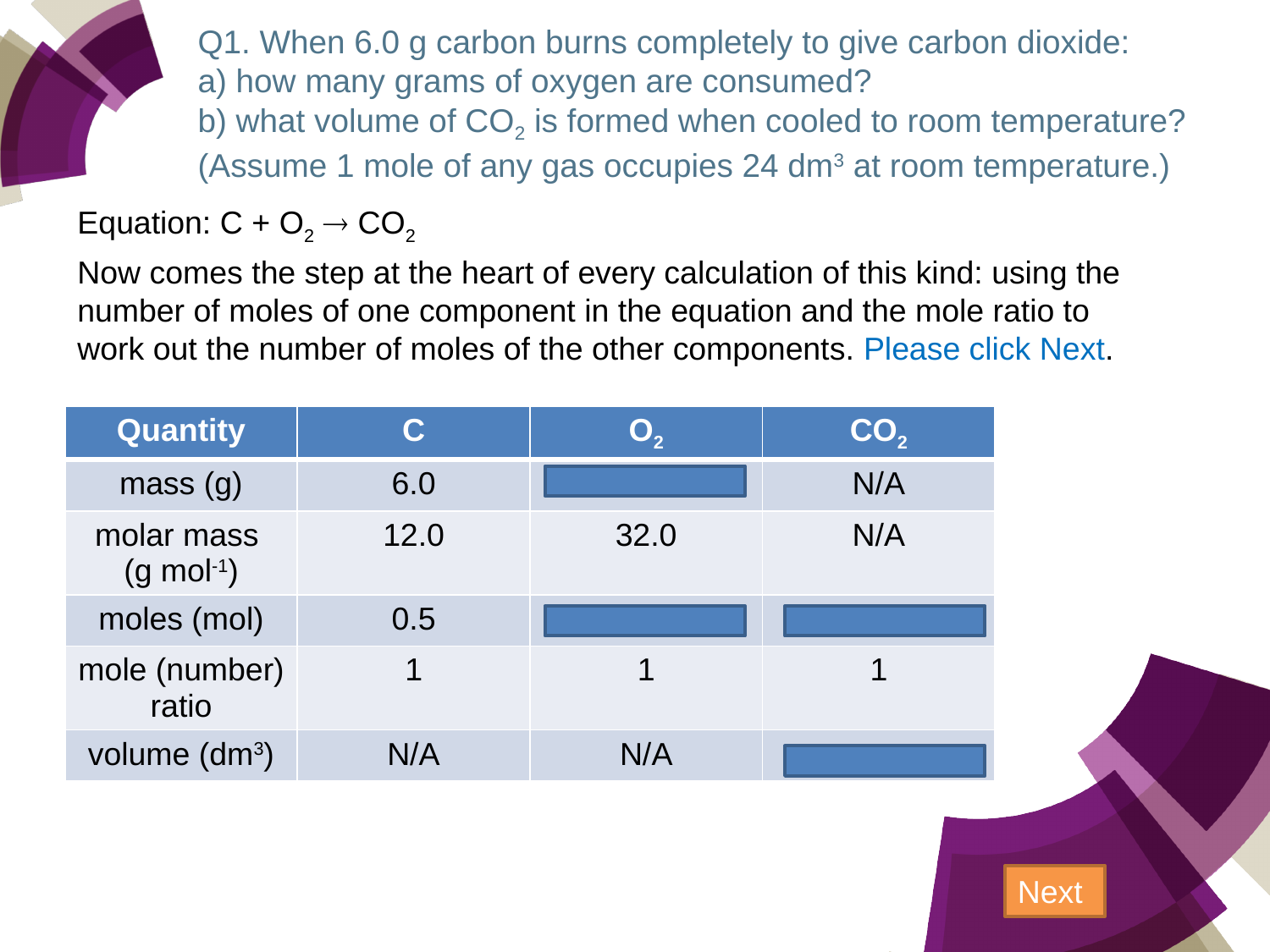

# Q1. When 6.0 g carbon burns completely to give carbon dioxide: a) how many grams of oxygen are consumed? b) what volume of CO2 is formed when cooled to room temperature? (Assume 1 mole of any gas occupies 24 dm3 at room temperature.)
Equation: C + O2 → CO2
Now comes the step at the heart of every calculation of this kind: using the number of moles of one component in the equation and the mole ratio to work out the number of moles of the other components. Please click Next.
| Quantity | C | O2 | CO2 |
| --- | --- | --- | --- |
| mass (g) | 6.0 |  | N/A |
| molar mass (g mol-1) | 12.0 | 32.0 | N/A |
| moles (mol) | 0.5 |  |  |
| mole (number) ratio | 1 | 1 | 1 |
| volume (dm3) | N/A | N/A |  |

Next